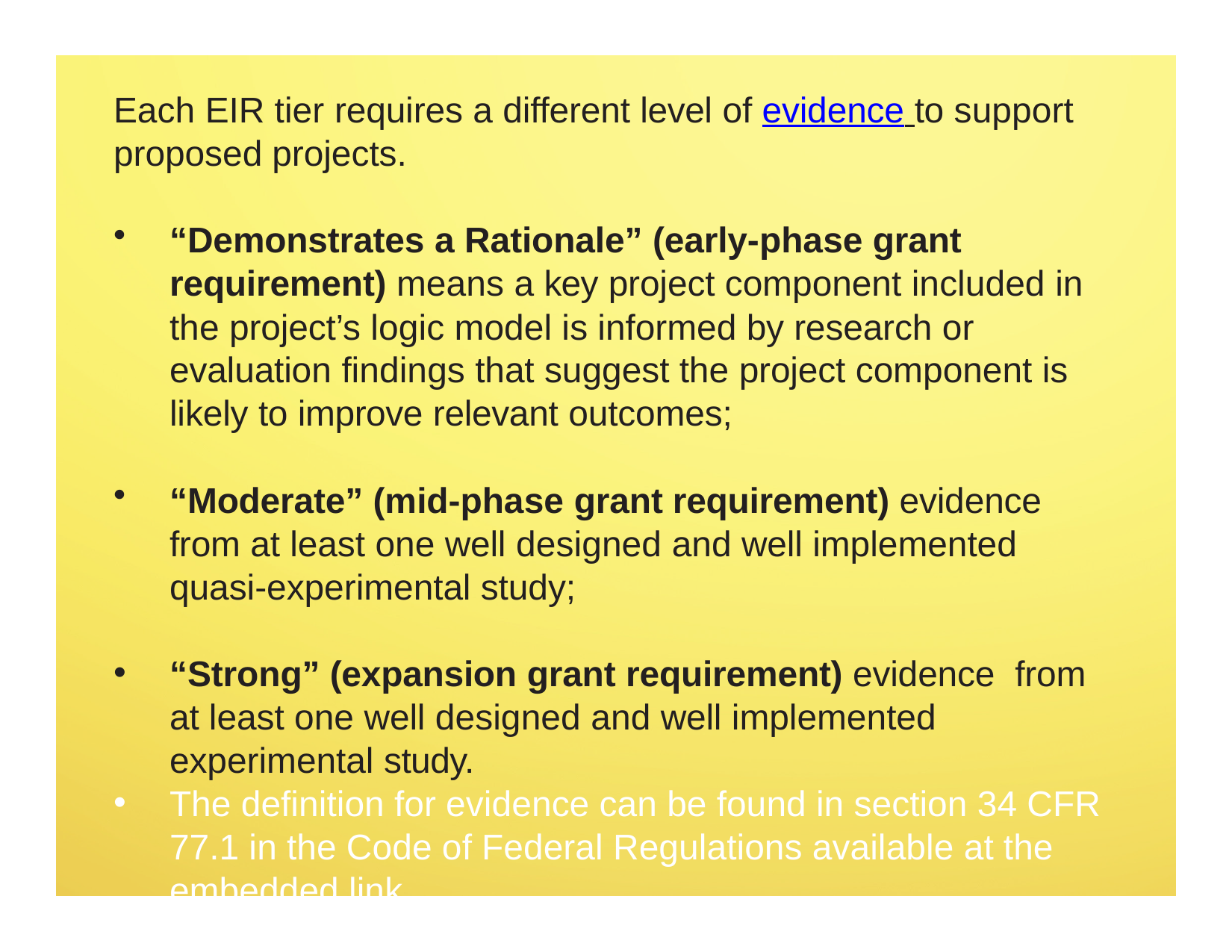

Each EIR tier requires a different level of evidence to support  proposed projects.

“Demonstrates a Rationale” (early-phase grant requirement) means a key project component included in  the project’s logic model is informed by research or  evaluation findings that suggest the project component is likely to improve relevant outcomes;

“Moderate” (mid-phase grant requirement) evidence from at least one well designed and well implemented  quasi-experimental study;

“Strong” (expansion grant requirement) evidence  from at least one well designed and well implemented experimental study.
The definition for evidence can be found in section 34 CFR 77.1 in the Code of Federal Regulations available at the embedded link.